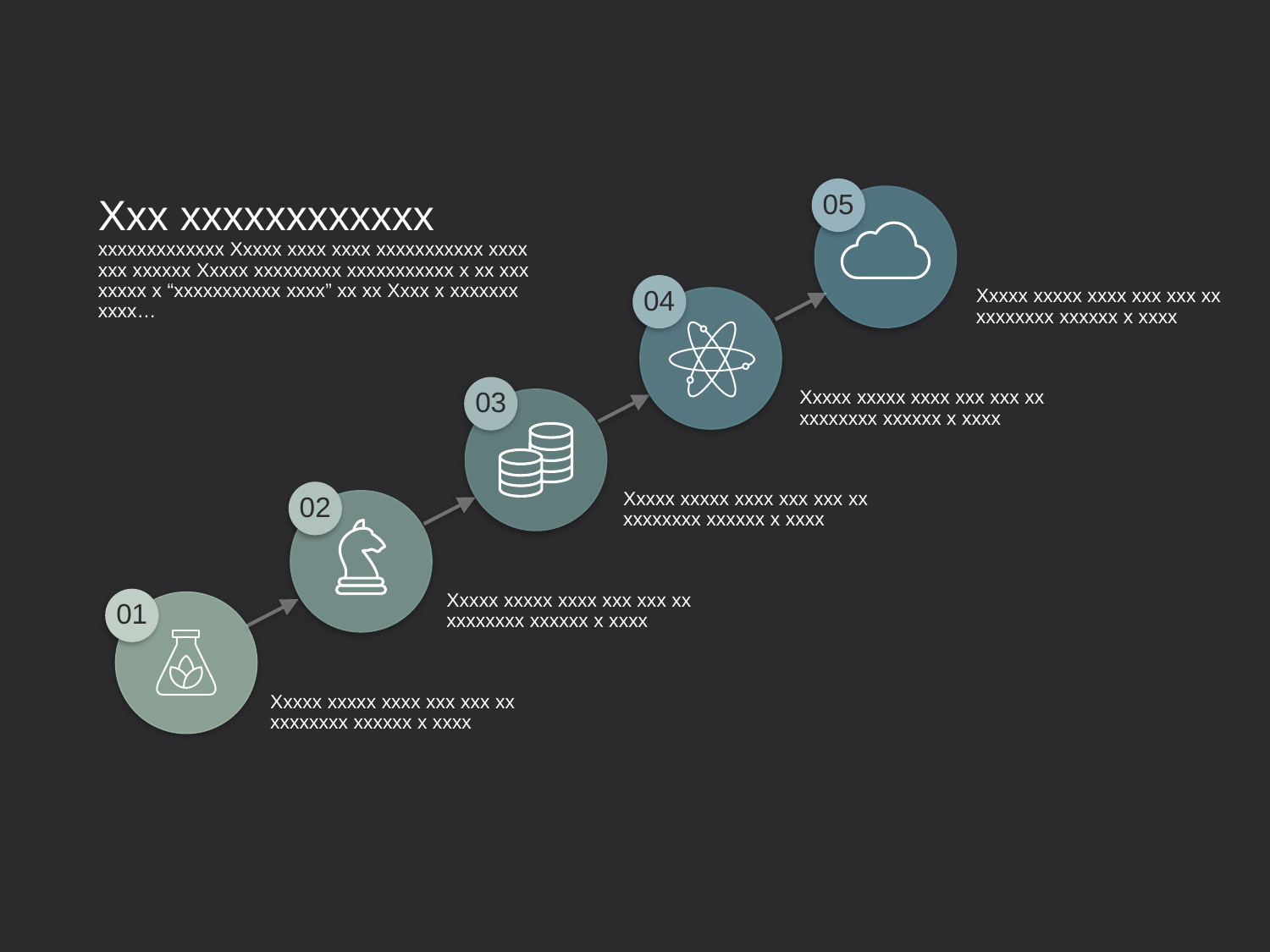

05

Xxx xxxxxxxxxxxx
xxxxxxxxxxxxx Xxxxx xxxx xxxx xxxxxxxxxxx xxxx xxx xxxxxx Xxxxx xxxxxxxxx xxxxxxxxxxx x xx xxx xxxxx x “xxxxxxxxxxx xxxx” xx xx Xxxx x xxxxxxx xxxx…
04
Xxxxx xxxxx xxxx xxx xxx xx xxxxxxxx xxxxxx x xxxx

03
Xxxxx xxxxx xxxx xxx xxx xx xxxxxxxx xxxxxx x xxxx

02
Xxxxx xxxxx xxxx xxx xxx xx xxxxxxxx xxxxxx x xxxx

Xxxxx xxxxx xxxx xxx xxx xx xxxxxxxx xxxxxx x xxxx
01

Xxxxx xxxxx xxxx xxx xxx xx xxxxxxxx xxxxxx x xxxx